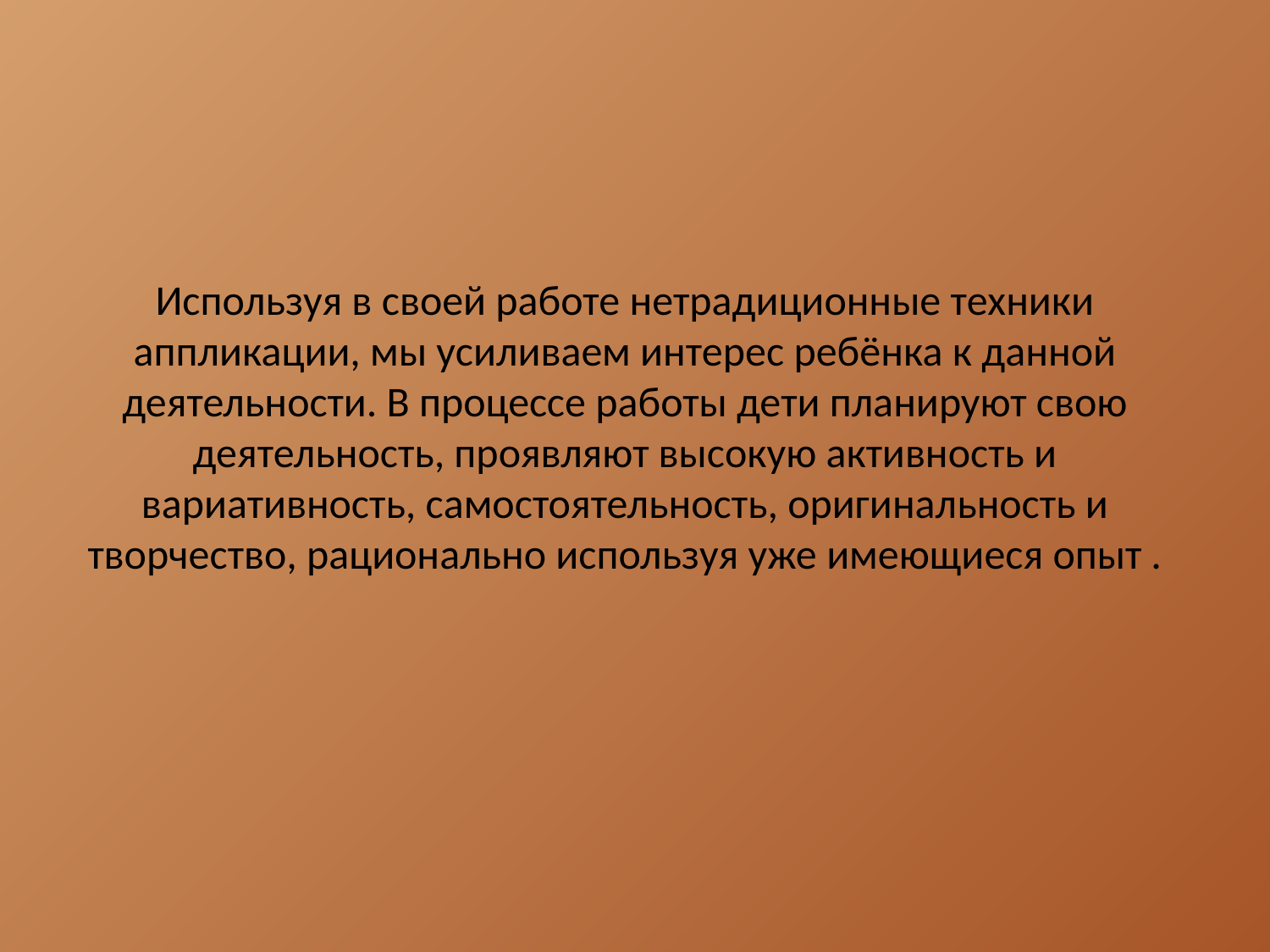

Используя в своей работе нетрадиционные техники аппликации, мы усиливаем интерес ребёнка к данной деятельности. В процессе работы дети планируют свою деятельность, проявляют высокую активность и вариативность, самостоятельность, оригинальность и творчество, рационально используя уже имеющиеся опыт .
#